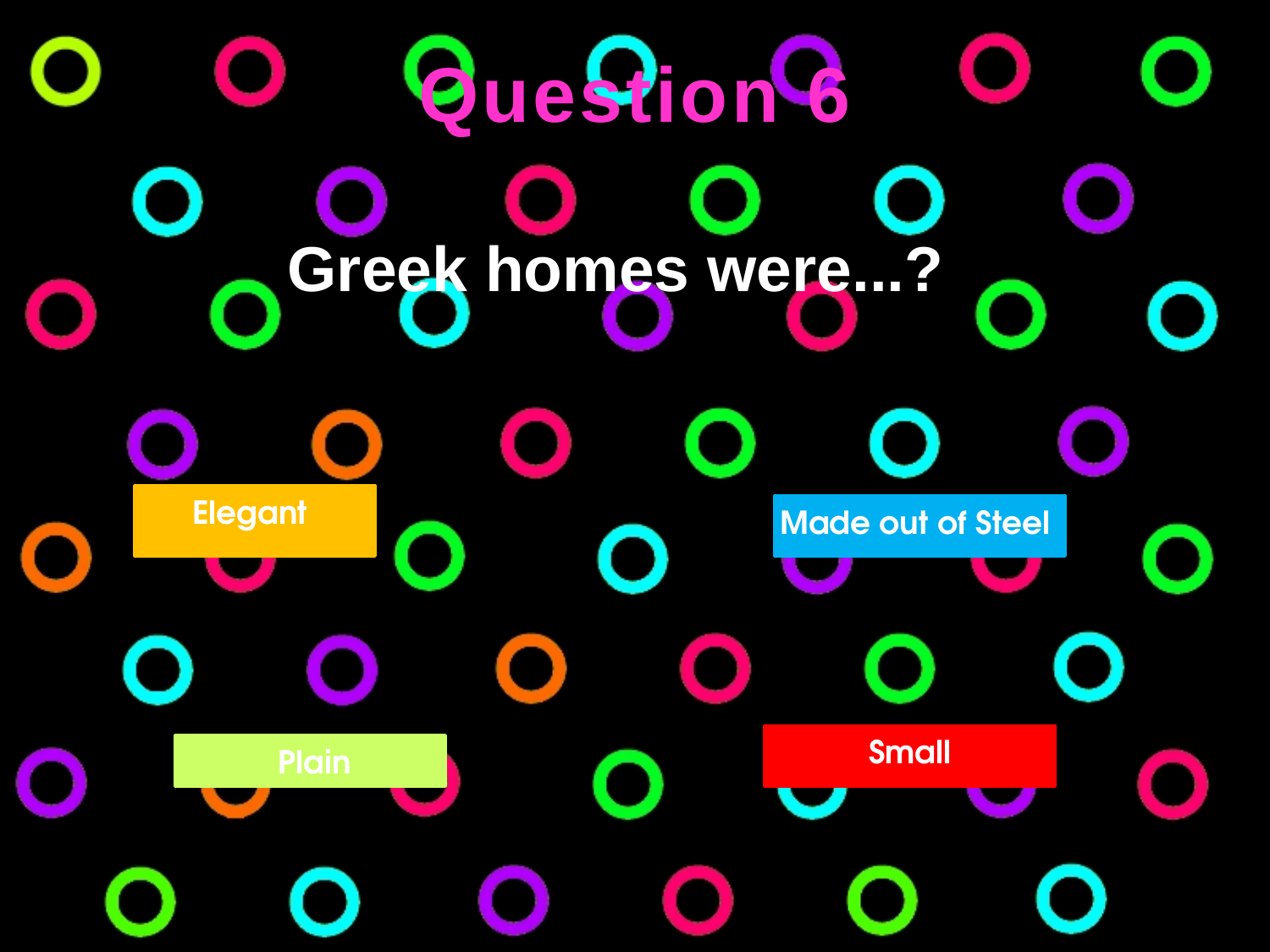

Question 6
Greek homes were...?

Elegant
Made out of Steel

Small

Plain